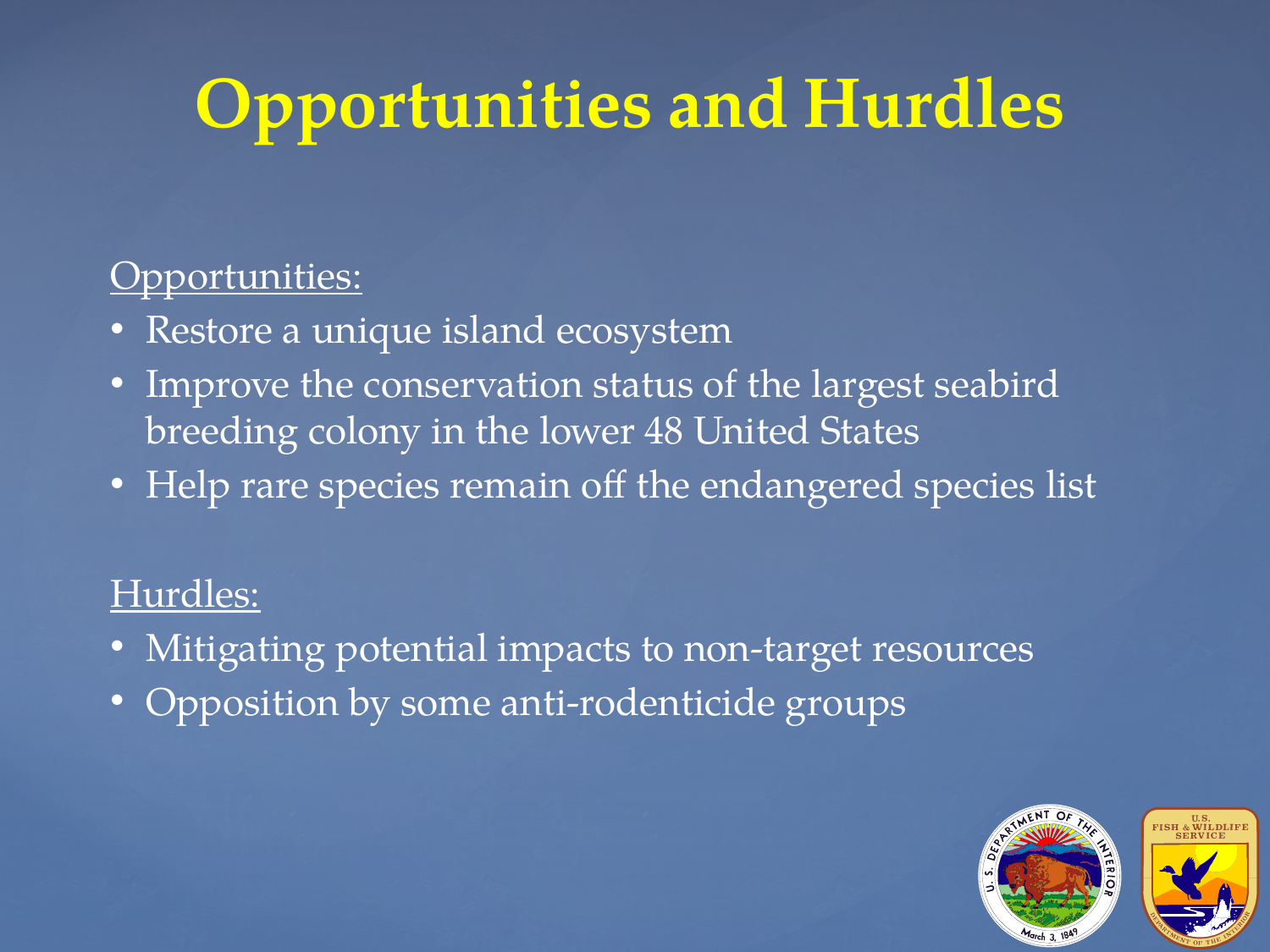

# Opportunities and Hurdles
Opportunities:
Restore a unique island ecosystem
Improve the conservation status of the largest seabird breeding colony in the lower 48 United States
Help rare species remain off the endangered species list

Hurdles:
Mitigating potential impacts to non-target resources
Opposition by some anti-rodenticide groups